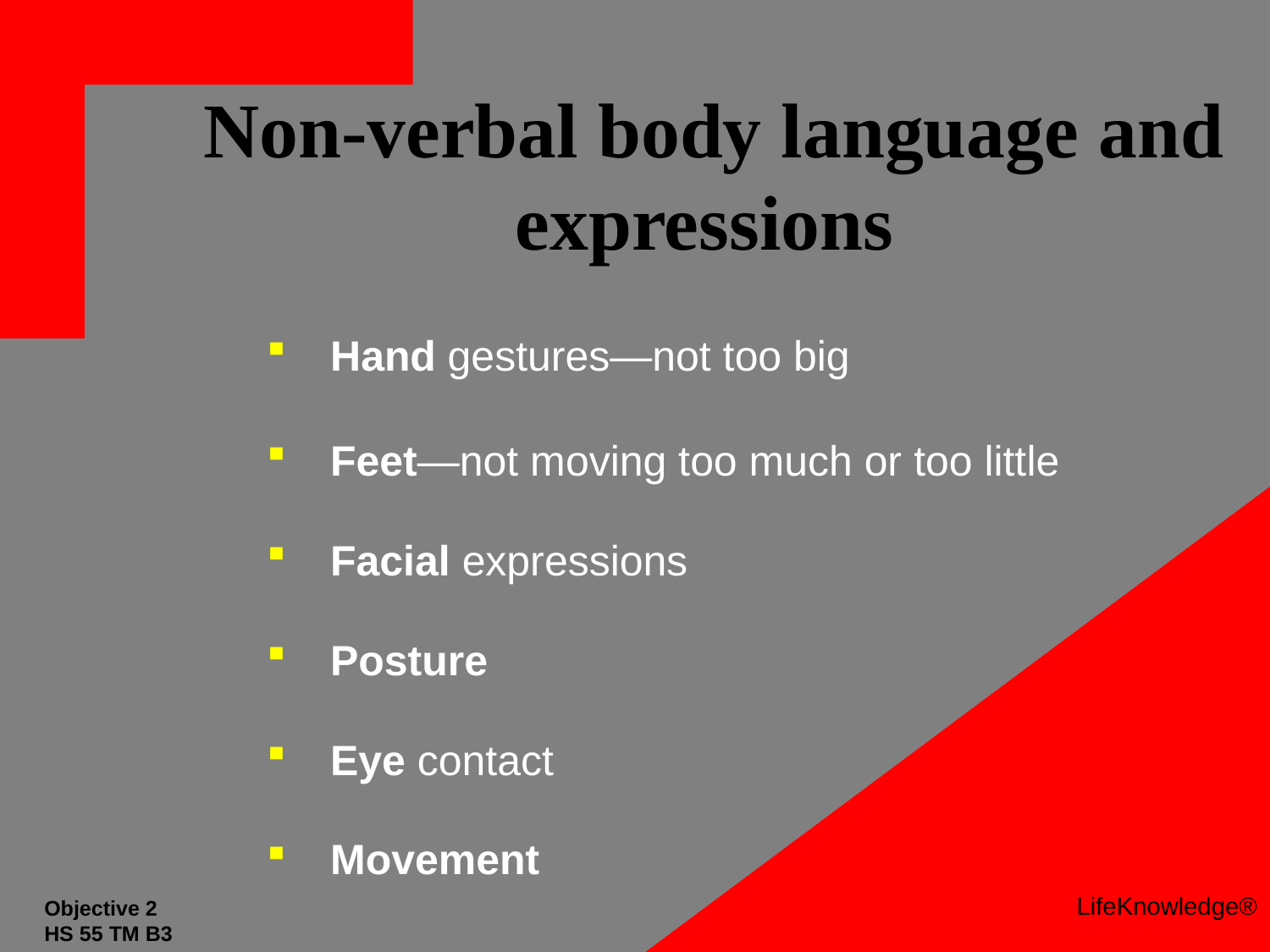

# Non-verbal body language and expressions
Hand gestures—not too big
Feet—not moving too much or too little
Facial expressions
Posture
Eye contact
Movement

LifeKnowledge®

Objective 2
HS 55 TM B3